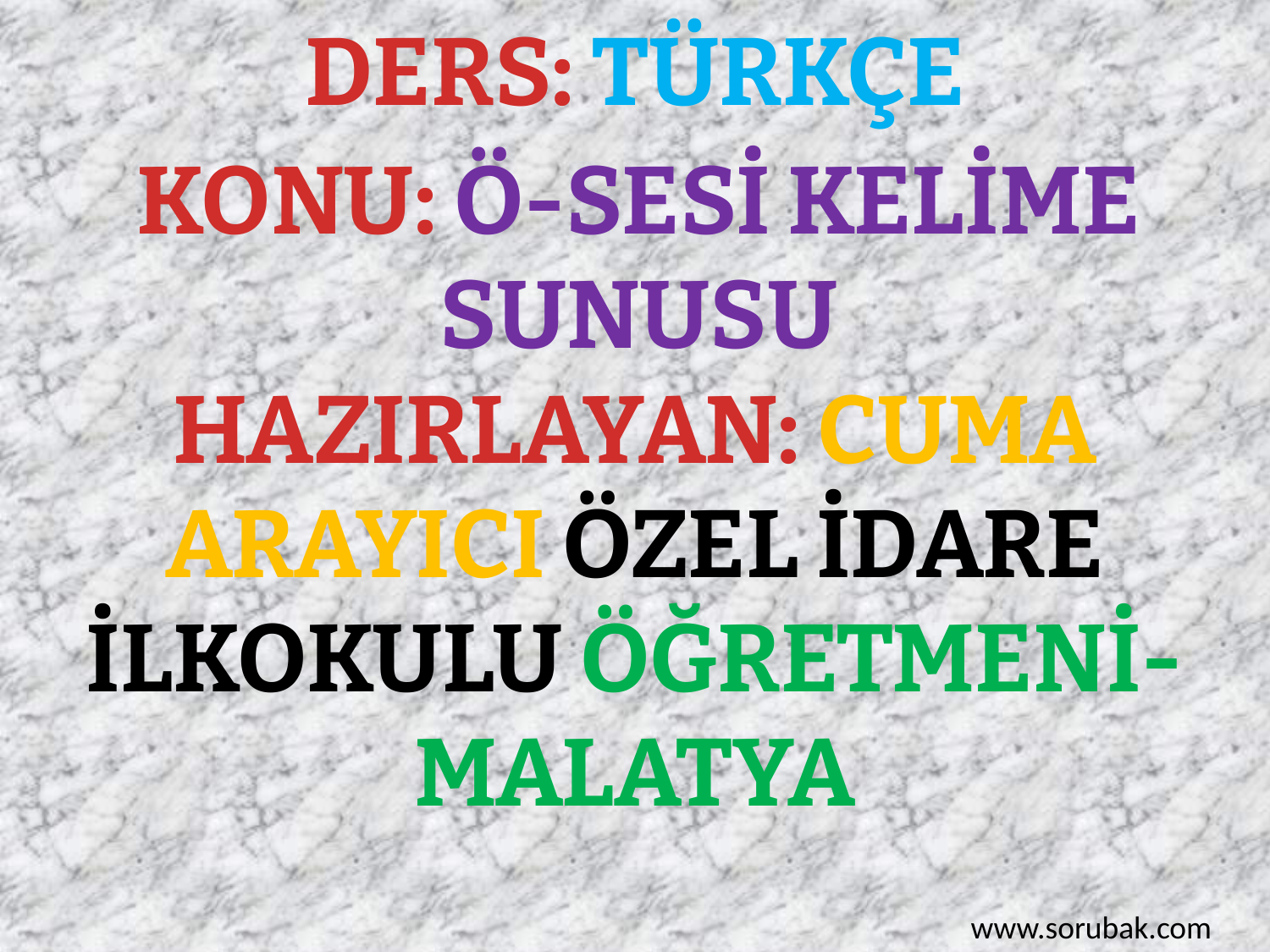

DERS: TÜRKÇE
KONU: Ö-SESİ KELİME SUNUSU
HAZIRLAYAN: CUMA ARAYICI ÖZEL İDARE İLKOKULU ÖĞRETMENİ-MALATYA
www.sorubak.com